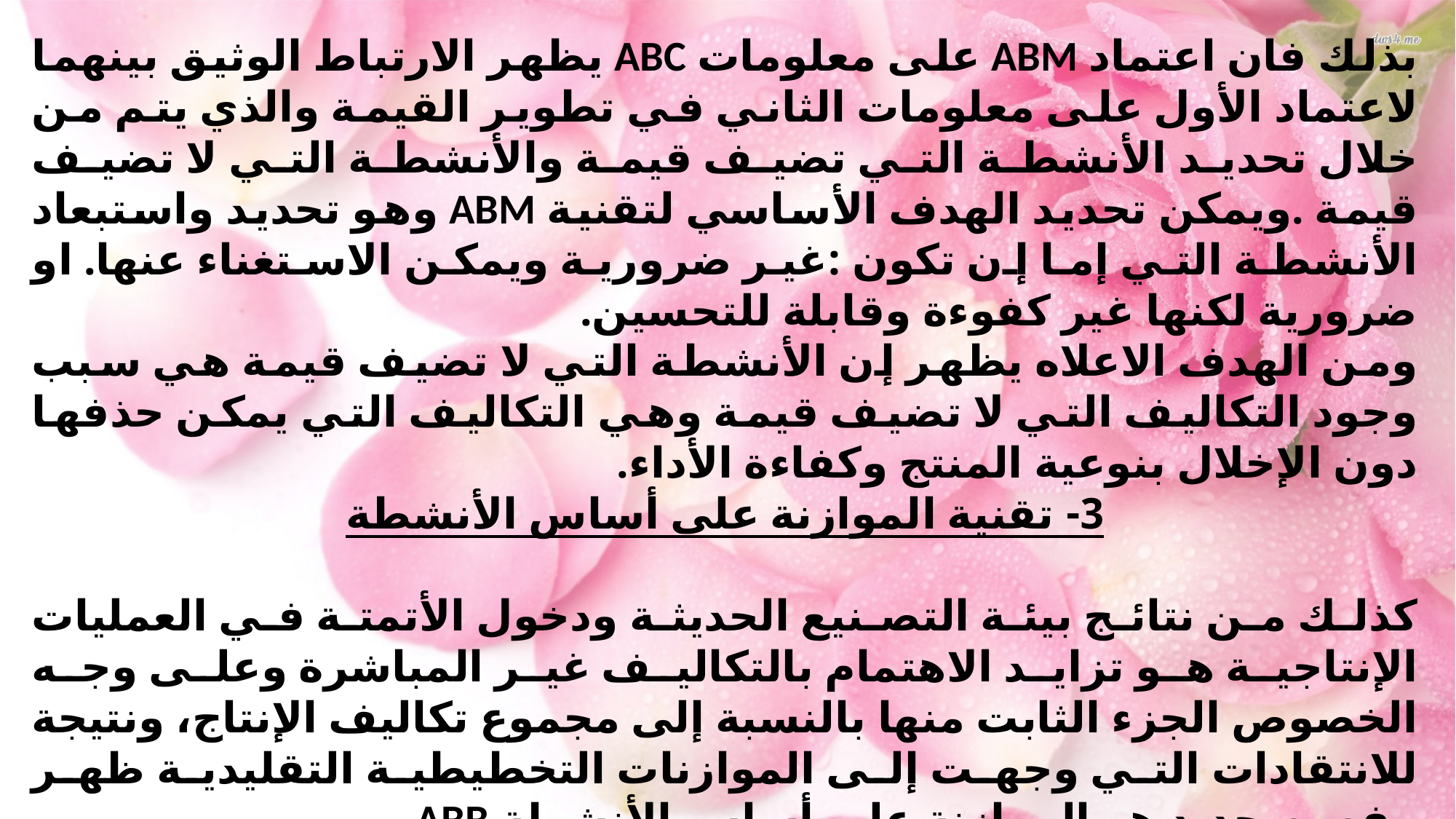

بذلك فان اعتماد ABM على معلومات ABC يظهر الارتباط الوثيق بينهما لاعتماد الأول على معلومات الثاني في تطوير القيمة والذي يتم من خلال تحديد الأنشطة التي تضيف قيمة والأنشطة التي لا تضيف قيمة .ويمكن تحديد الهدف الأساسي لتقنية ABM وهو تحديد واستبعاد الأنشطة التي إما إن تكون :غير ضرورية ويمكن الاستغناء عنها. او ضرورية لكنها غير كفوءة وقابلة للتحسين.
ومن الهدف الاعلاه يظهر إن الأنشطة التي لا تضيف قيمة هي سبب وجود التكاليف التي لا تضيف قيمة وهي التكاليف التي يمكن حذفها دون الإخلال بنوعية المنتج وكفاءة الأداء.
3- تقنية الموازنة على أساس الأنشطة

كذلك من نتائج بيئة التصنيع الحديثة ودخول الأتمتة في العمليات الإنتاجية هو تزايد الاهتمام بالتكاليف غير المباشرة وعلى وجه الخصوص الجزء الثابت منها بالنسبة إلى مجموع تكاليف الإنتاج، ونتيجة للانتقادات التي وجهت إلى الموازنات التخطيطية التقليدية ظهر مفهوم جديد هو الموازنة على أساس الأنشطة ABB.
وتنفذعندما تطبق الشركة تقنية ABC وذلك باستخدام معلومات ABC، حيث توصف تقنية ABB بأنها (نظام تكلفة على أساس الأنشطة معكوس حيث يكون هدف إعداد الموازنة على أساس الأنشطة هو التحويل بتجهيز الموارد فقط المطلوبة لتلبية الإنتاج وحجم المبيعات الموجودة في الموازنة)..